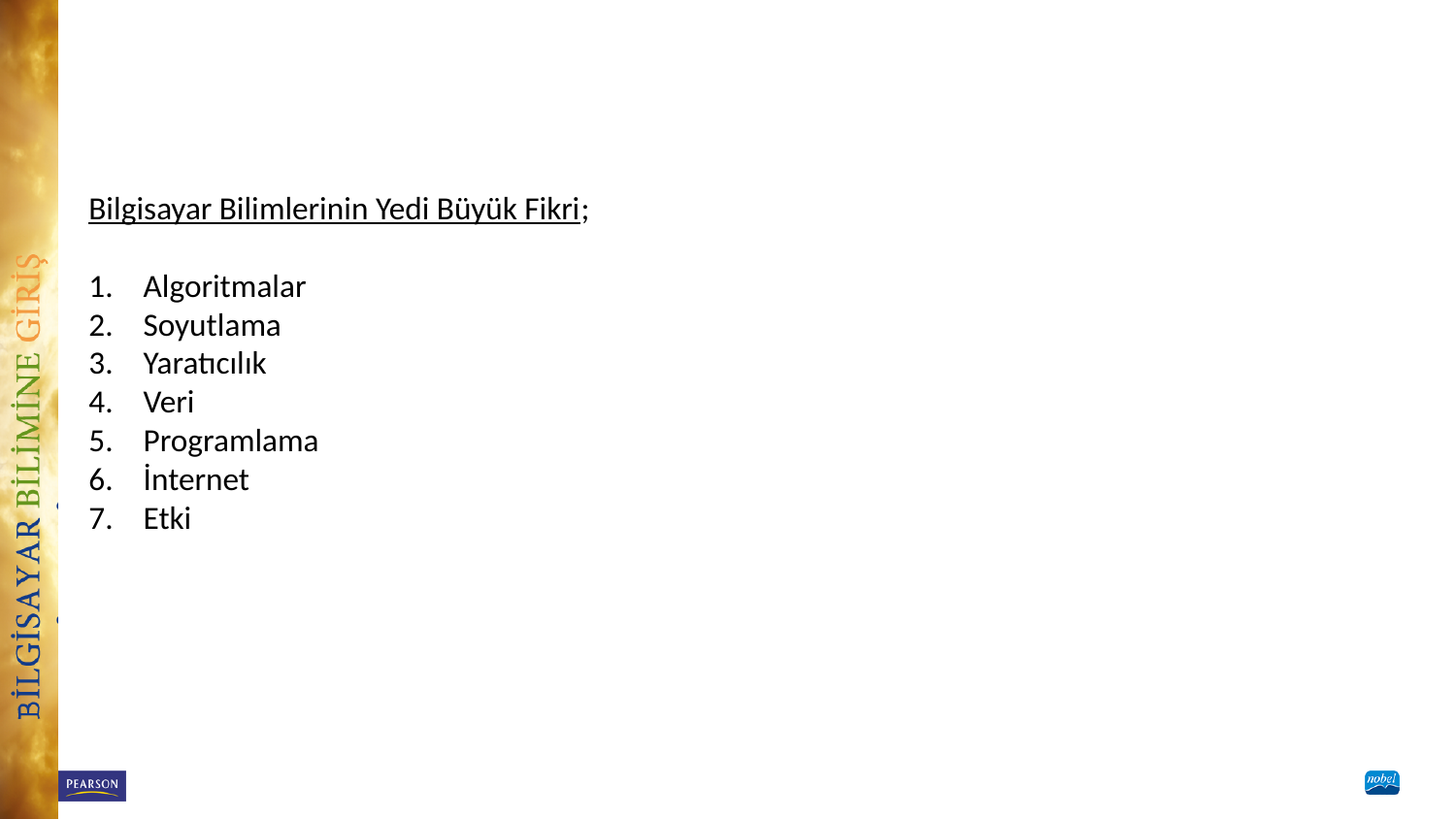

Bilgisayar Bilimlerinin Yedi Büyük Fikri;

Algoritmalar
Soyutlama
Yaratıcılık
Veri
Programlama
İnternet
Etki